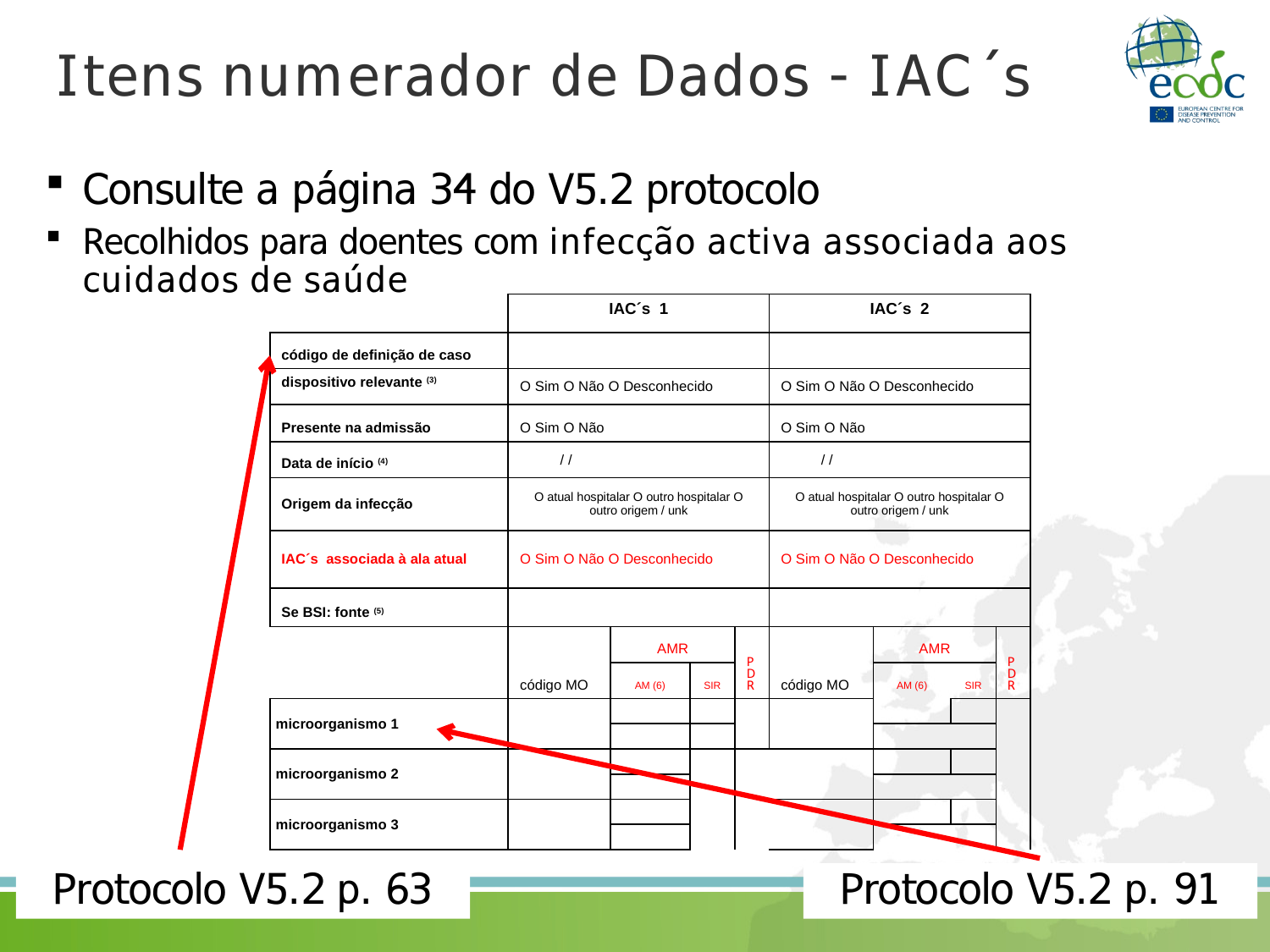

Itens numerador de Dados - IAC´s
Consulte a página 34 do V5.2 protocolo
Recolhidos para doentes com infecção activa associada aos cuidados de saúde

|  | IAC´s 1 |  |  |  | IAC´s 2 |  |  |  |
| --- | --- | --- | --- | --- | --- | --- | --- | --- |
| código de definição de caso |  |  |  |  |  |  |  |  |
| dispositivo relevante (3) | O Sim O Não O Desconhecido |  |  |  | O Sim O Não O Desconhecido |  |  |  |
| Presente na admissão | O Sim O Não |  |  |  | O Sim O Não |  |  |  |
| Data de início (4) | / / |  |  |  | / / |  |  |  |
| Origem da infecção | O atual hospitalar O outro hospitalar O outro origem / unk |  |  |  | O atual hospitalar O outro hospitalar O outro origem / unk |  |  |  |
| IAC´s associada à ala atual | O Sim O Não O Desconhecido |  |  |  | O Sim O Não O Desconhecido |  |  |  |
| Se BSI: fonte (5) |  |  |  |  |  |  |  |  |
|  | código MO | AMR |  | PDR | código MO | AMR |  | PDR |
|  |  | AM (6) | SIR |  |  | AM (6) | SIR |  |
| microorganismo 1 |  |  |  |  |  |  |  |  |
|  |  |  |  |  |  |  |  |  |
| microorganismo 2 |  |  |  |  |  |  |  |  |
|  |  |  |  |  |  |  |  |  |
| microorganismo 3 |  |  |  |  |  |  |  |  |
|  |  |  |  |  |  |  |  |  |
Protocolo V5.2 p. 63
Protocolo V5.2 p. 91